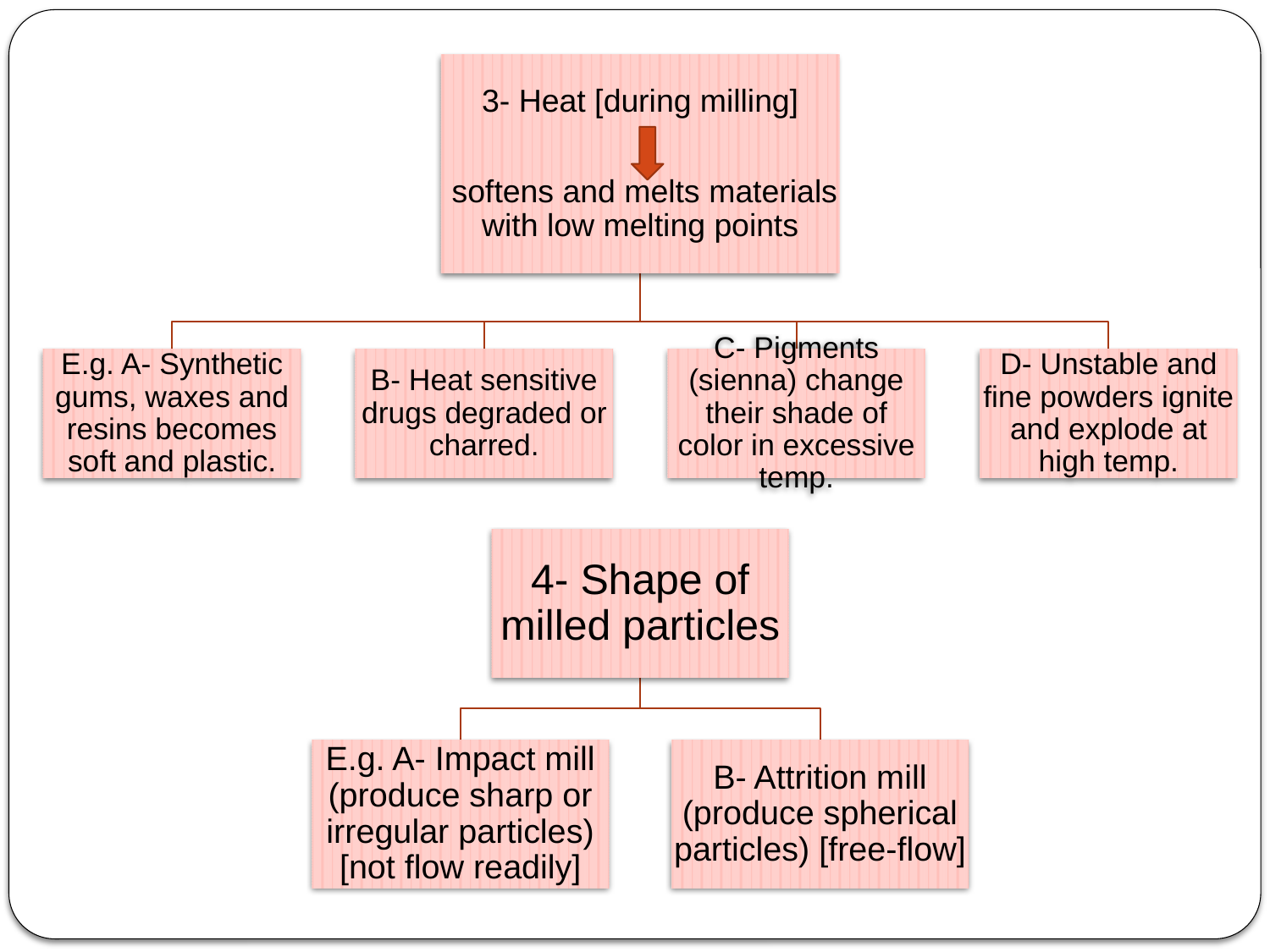

3- Heat [during milling]

 softens and melts materials with low melting points
E.g. A- Synthetic gums, waxes and resins becomes soft and plastic.
B- Heat sensitive drugs degraded or charred.
C- Pigments (sienna) change their shade of color in excessive temp.
D- Unstable and fine powders ignite and explode at high temp.

4- Shape of milled particles
E.g. A- Impact mill (produce sharp or irregular particles) [not flow readily]
B- Attrition mill (produce spherical particles) [free-flow]